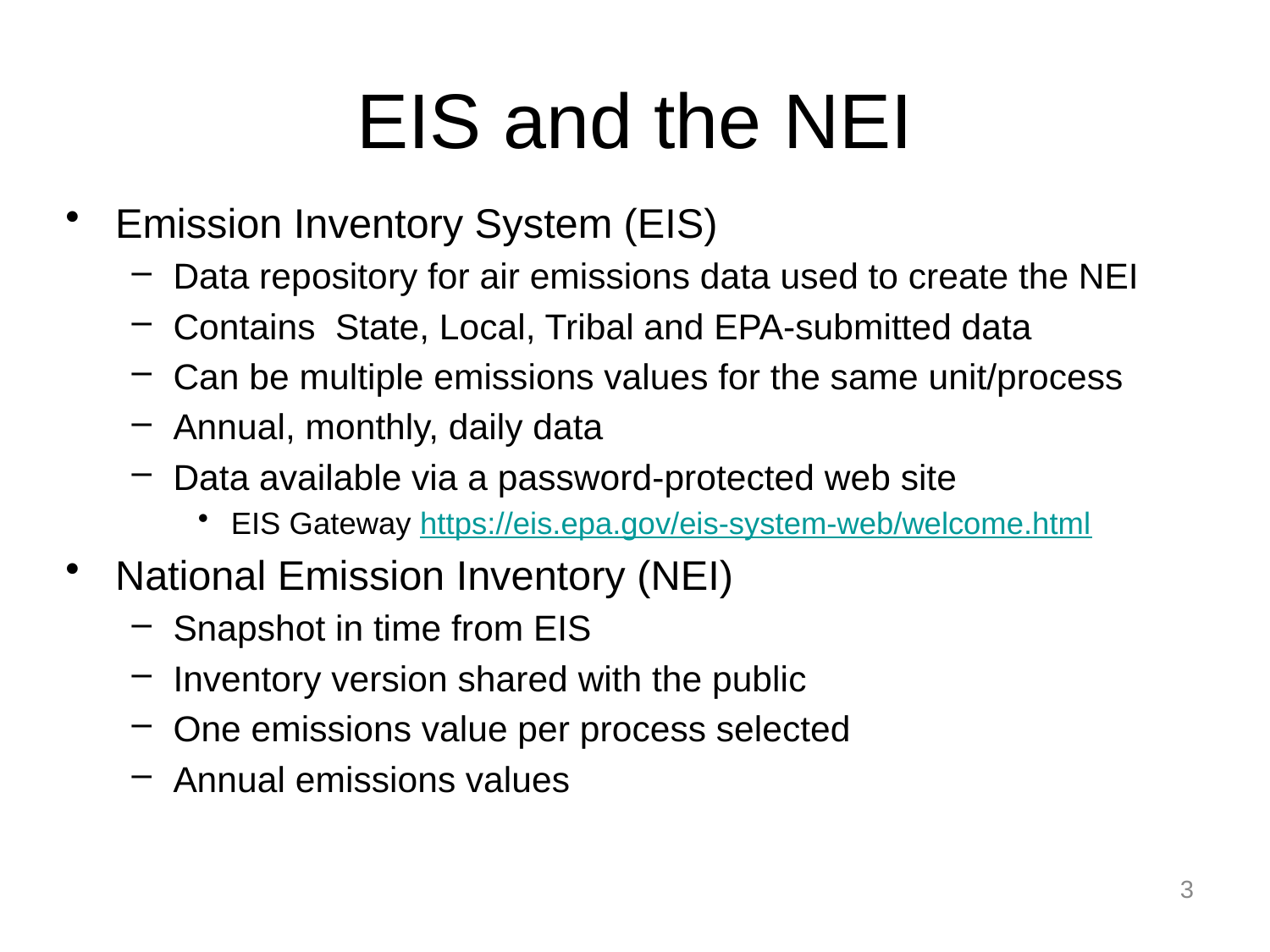

# EIS and the NEI
Emission Inventory System (EIS)
Data repository for air emissions data used to create the NEI
Contains  State, Local, Tribal and EPA-submitted data
Can be multiple emissions values for the same unit/process
Annual, monthly, daily data
Data available via a password-protected web site
EIS Gateway https://eis.epa.gov/eis-system-web/welcome.html
National Emission Inventory (NEI)
Snapshot in time from EIS
Inventory version shared with the public
One emissions value per process selected
Annual emissions values

3